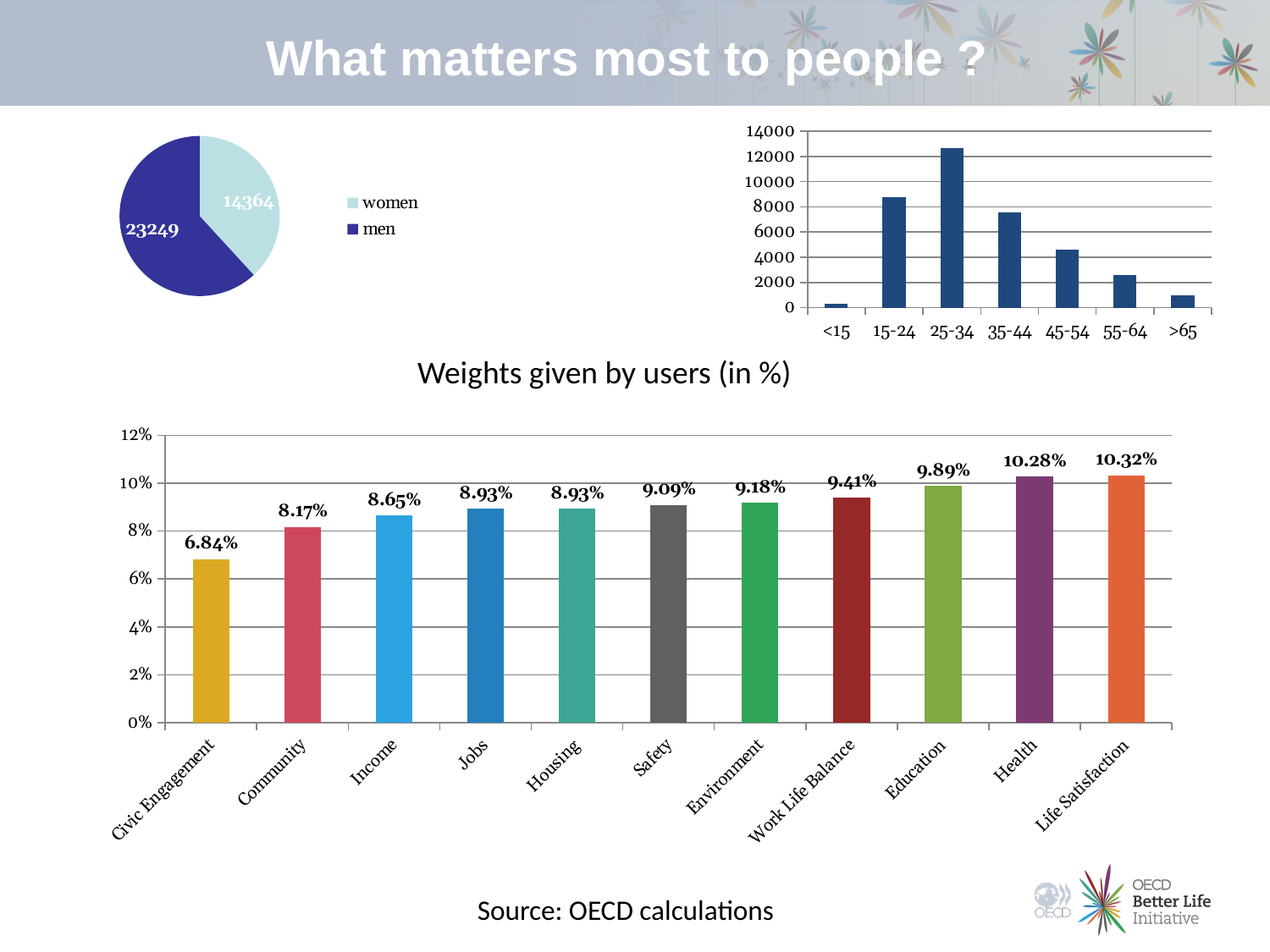

# What matters most to people ?

### Chart

| Category |  |
|---|---|
| <15 | 301.0 |
| 15-24 | 8781.0 |
| 25-34 | 12651.0 |
| 35-44 | 7581.0 |
| 45-54 | 4640.0 |
| 55-64 | 2605.0 |
| >65 | 989.0 |

### Chart

| Category |  |
|---|---|
| women | 14364.0 |
| men | 23249.0 |
Weights given by users (in %)

### Chart

| Category |  |
|---|---|
| Civic Engagement | 0.06837993554583113 |
| Community | 0.08171713324678322 |
| Income | 0.08651688743724702 |
| Jobs | 0.08925625693099826 |
| Housing | 0.08933656974589746 |
| Safety | 0.09090640270379974 |
| Environment | 0.09177825898446332 |
| Work Life Balance | 0.09414756824940432 |
| Education | 0.09888921650181852 |
| Health | 0.1028203696753767 |
| Life Satisfaction | 0.1031601528926541 |
Source: OECD calculations